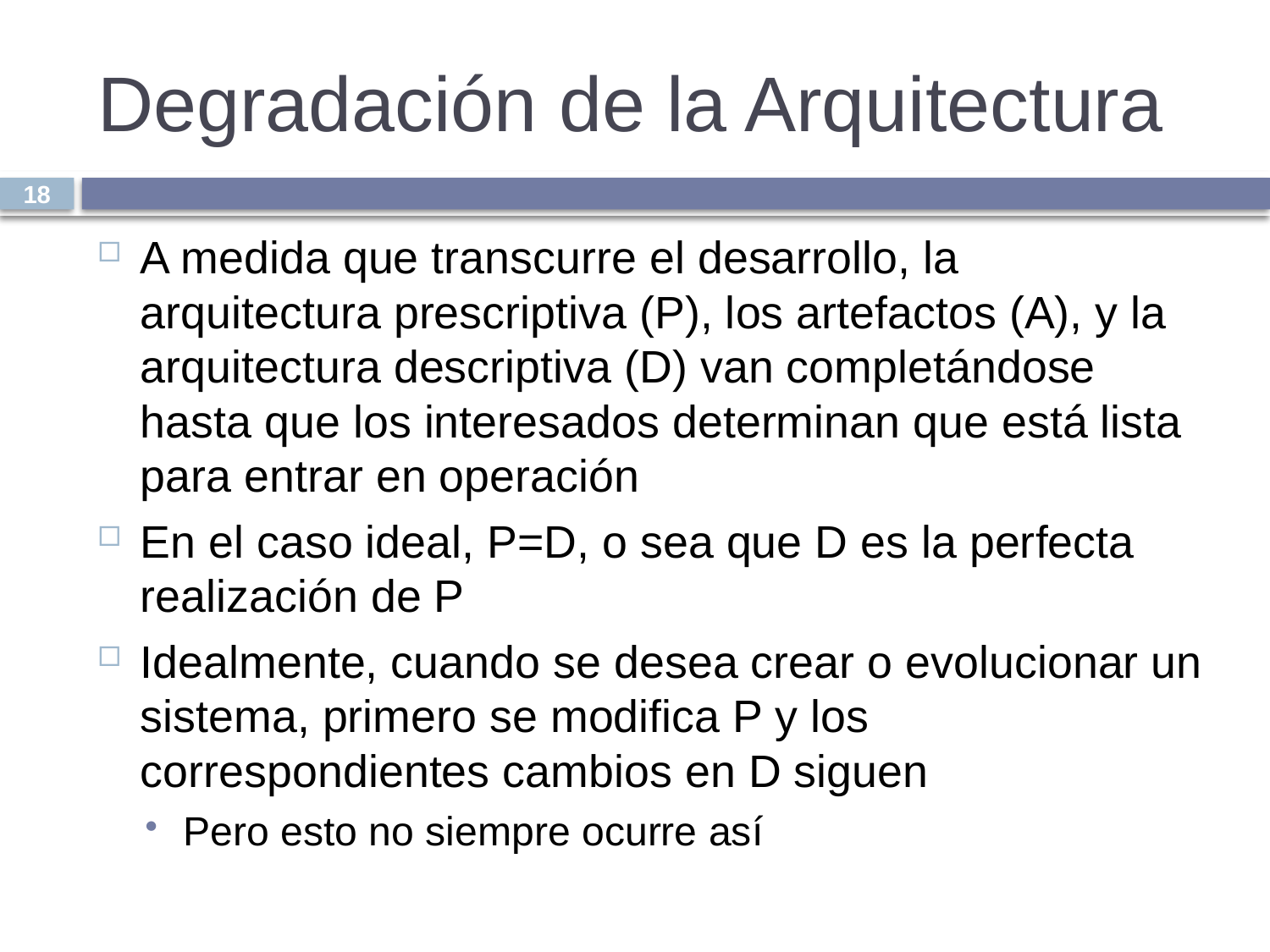

# Degradación de la Arquitectura
18
A medida que transcurre el desarrollo, la arquitectura prescriptiva (P), los artefactos (A), y la arquitectura descriptiva (D) van completándose hasta que los interesados determinan que está lista para entrar en operación
En el caso ideal, P=D, o sea que D es la perfecta realización de P
Idealmente, cuando se desea crear o evolucionar un sistema, primero se modifica P y los correspondientes cambios en D siguen
Pero esto no siempre ocurre así